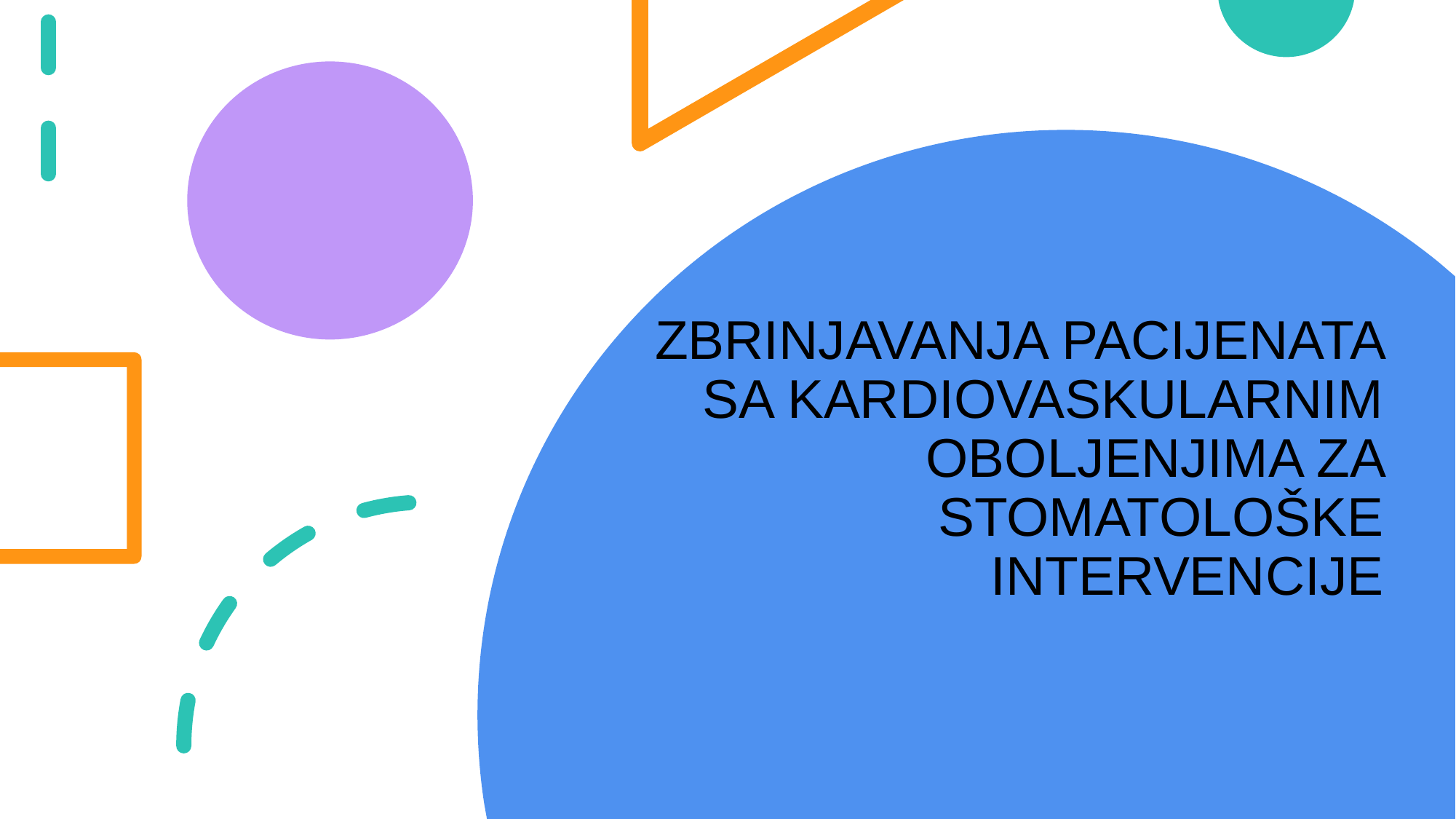

# ZBRINJAVANJA PACIJENATA SA KARDIOVASKULARNIM OBOLJENJIMA ZA STOMATOLOŠKE INTERVENCIJE